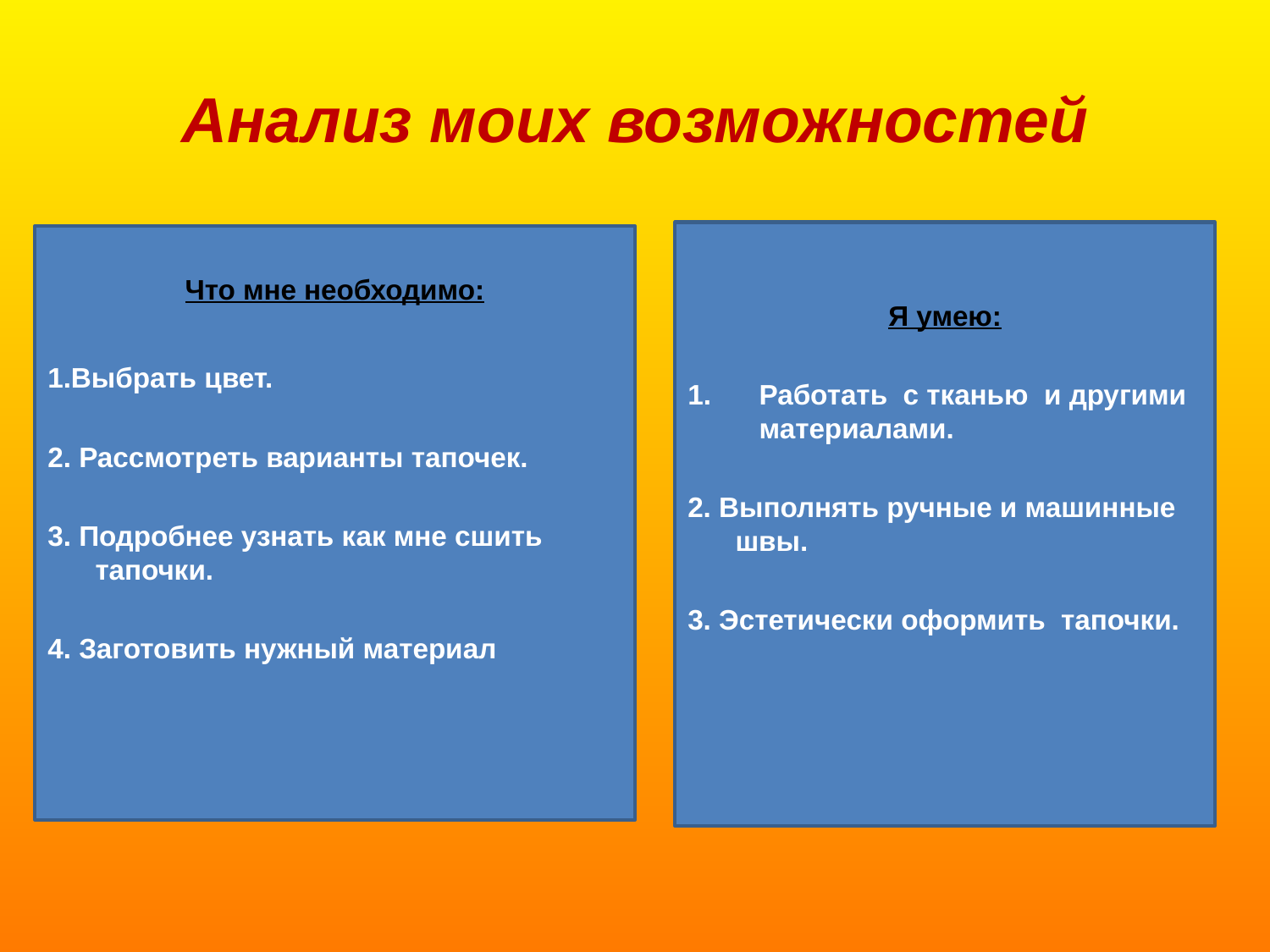

# Анализ моих возможностей

Я умею:

Работать  с тканью  и другими  материалами.

2. Выполнять ручные и машинные швы.

3. Эстетически оформить  тапочки.

Что мне необходимо:

1.Выбрать цвет.

2. Рассмотреть варианты тапочек.

3. Подробнее узнать как мне сшить тапочки.

4. Заготовить нужный материал